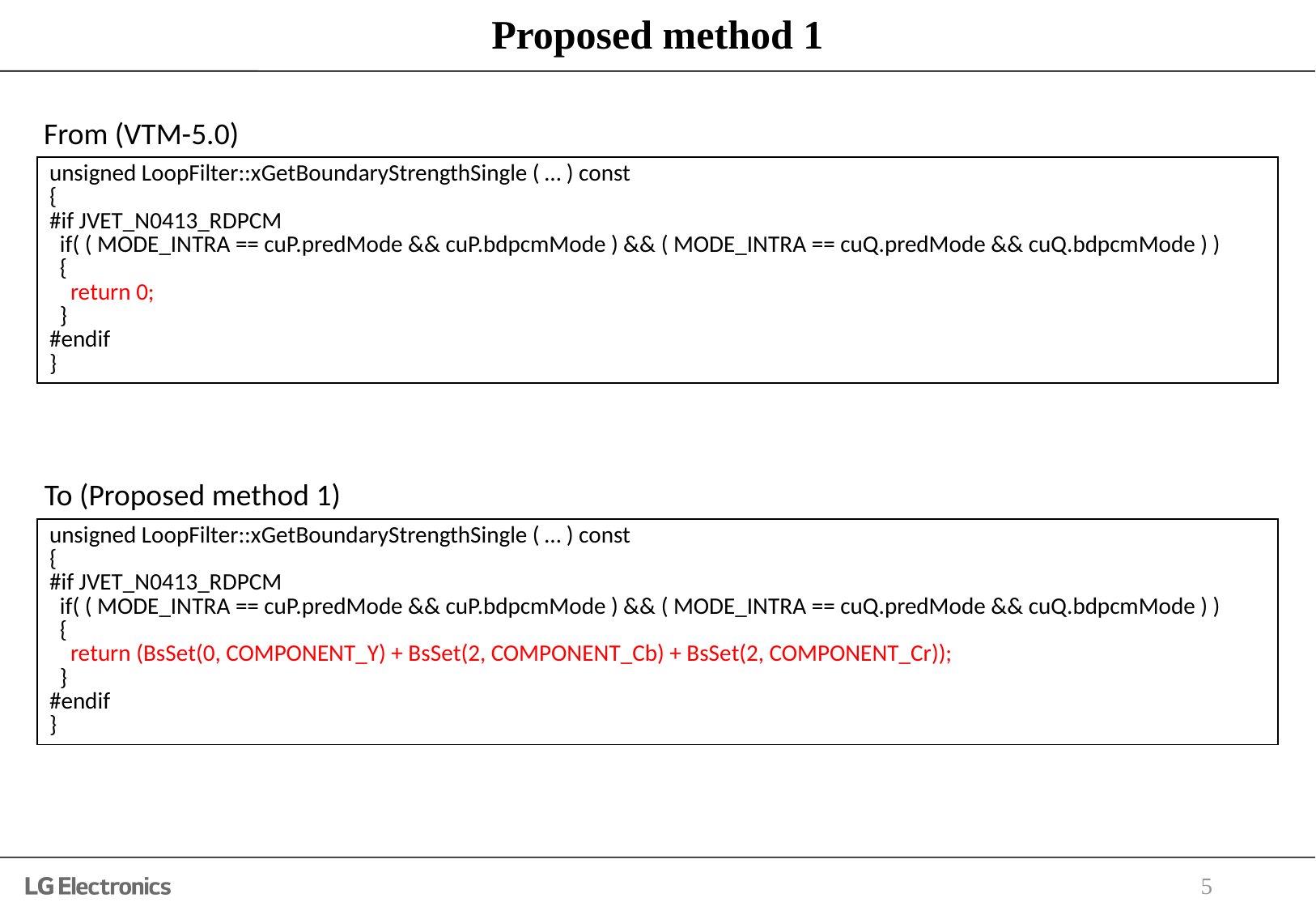

# Proposed method 1
From (VTM-5.0)
| unsigned LoopFilter::xGetBoundaryStrengthSingle ( … ) const { #if JVET\_N0413\_RDPCM if( ( MODE\_INTRA == cuP.predMode && cuP.bdpcmMode ) && ( MODE\_INTRA == cuQ.predMode && cuQ.bdpcmMode ) ) { return 0; } #endif } |
| --- |
To (Proposed method 1)
| unsigned LoopFilter::xGetBoundaryStrengthSingle ( … ) const { #if JVET\_N0413\_RDPCM if( ( MODE\_INTRA == cuP.predMode && cuP.bdpcmMode ) && ( MODE\_INTRA == cuQ.predMode && cuQ.bdpcmMode ) ) { return (BsSet(0, COMPONENT\_Y) + BsSet(2, COMPONENT\_Cb) + BsSet(2, COMPONENT\_Cr)); } #endif } |
| --- |
5